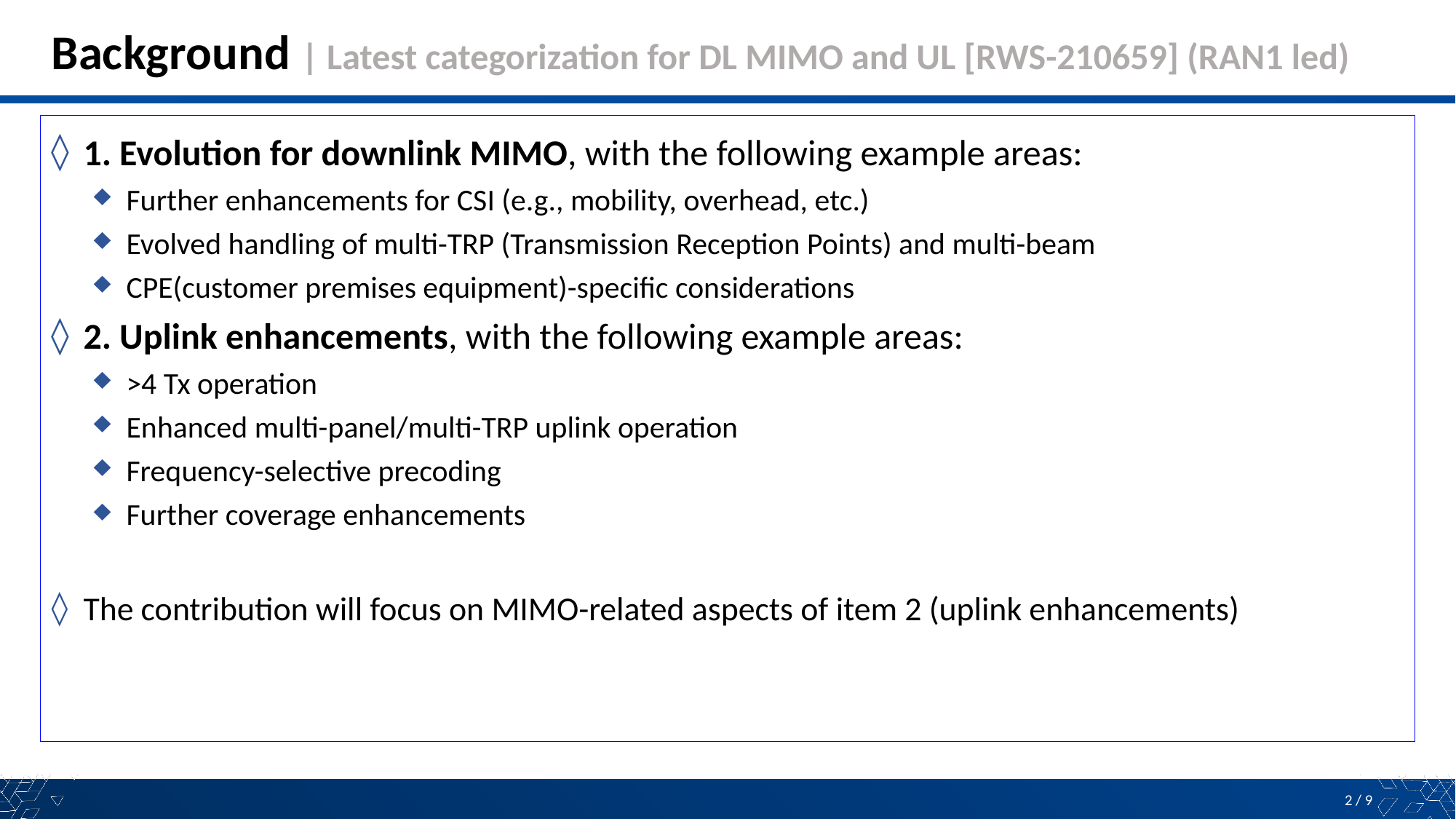

# Background | Latest categorization for DL MIMO and UL [RWS-210659] (RAN1 led)
1. Evolution for downlink MIMO, with the following example areas:
Further enhancements for CSI (e.g., mobility, overhead, etc.)
Evolved handling of multi-TRP (Transmission Reception Points) and multi-beam
CPE(customer premises equipment)-specific considerations
2. Uplink enhancements, with the following example areas:
>4 Tx operation
Enhanced multi-panel/multi-TRP uplink operation
Frequency-selective precoding
Further coverage enhancements

The contribution will focus on MIMO-related aspects of item 2 (uplink enhancements)